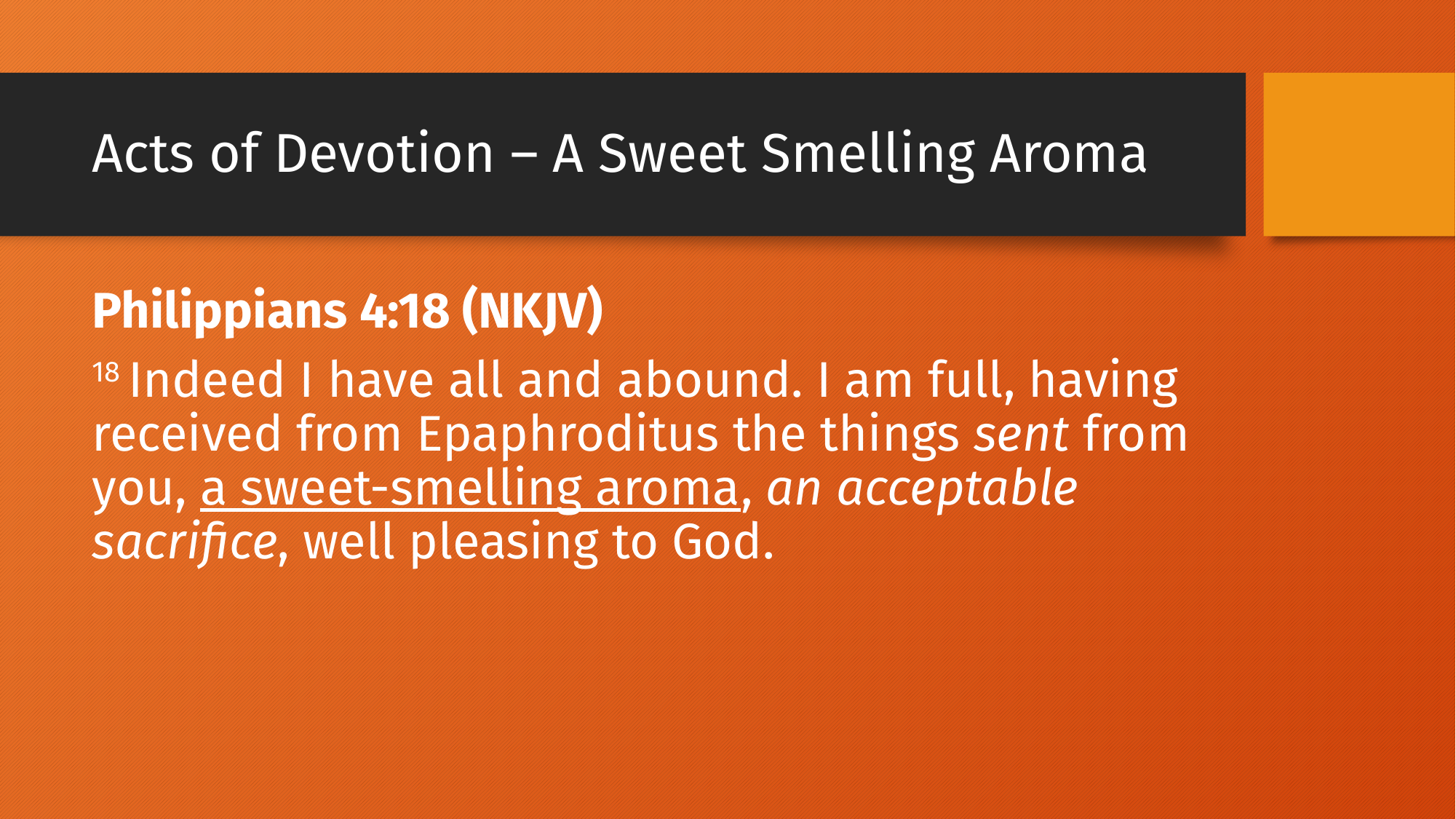

# Acts of Devotion – A Sweet Smelling Aroma
Philippians 4:18 (NKJV)
18 Indeed I have all and abound. I am full, having received from Epaphroditus the things sent from you, a sweet-smelling aroma, an acceptable sacrifice, well pleasing to God.